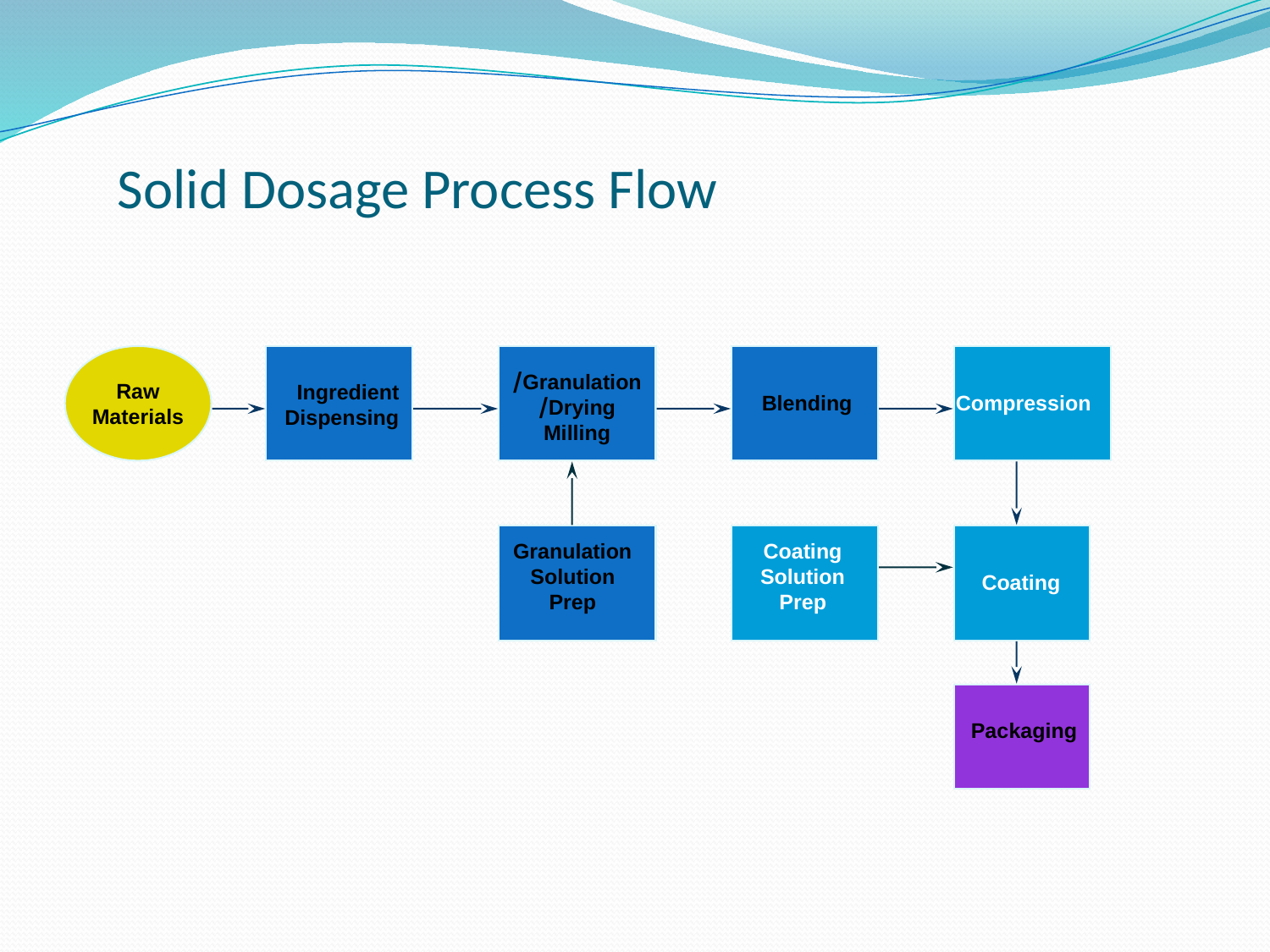

Solid Dosage Process Flow
Raw
Materials

Granulation/
Drying/
Milling
Ingredient
Dispensing
Blending
Compression

Granulation
Solution
Prep
Coating
Solution
Prep
Coating

Packaging